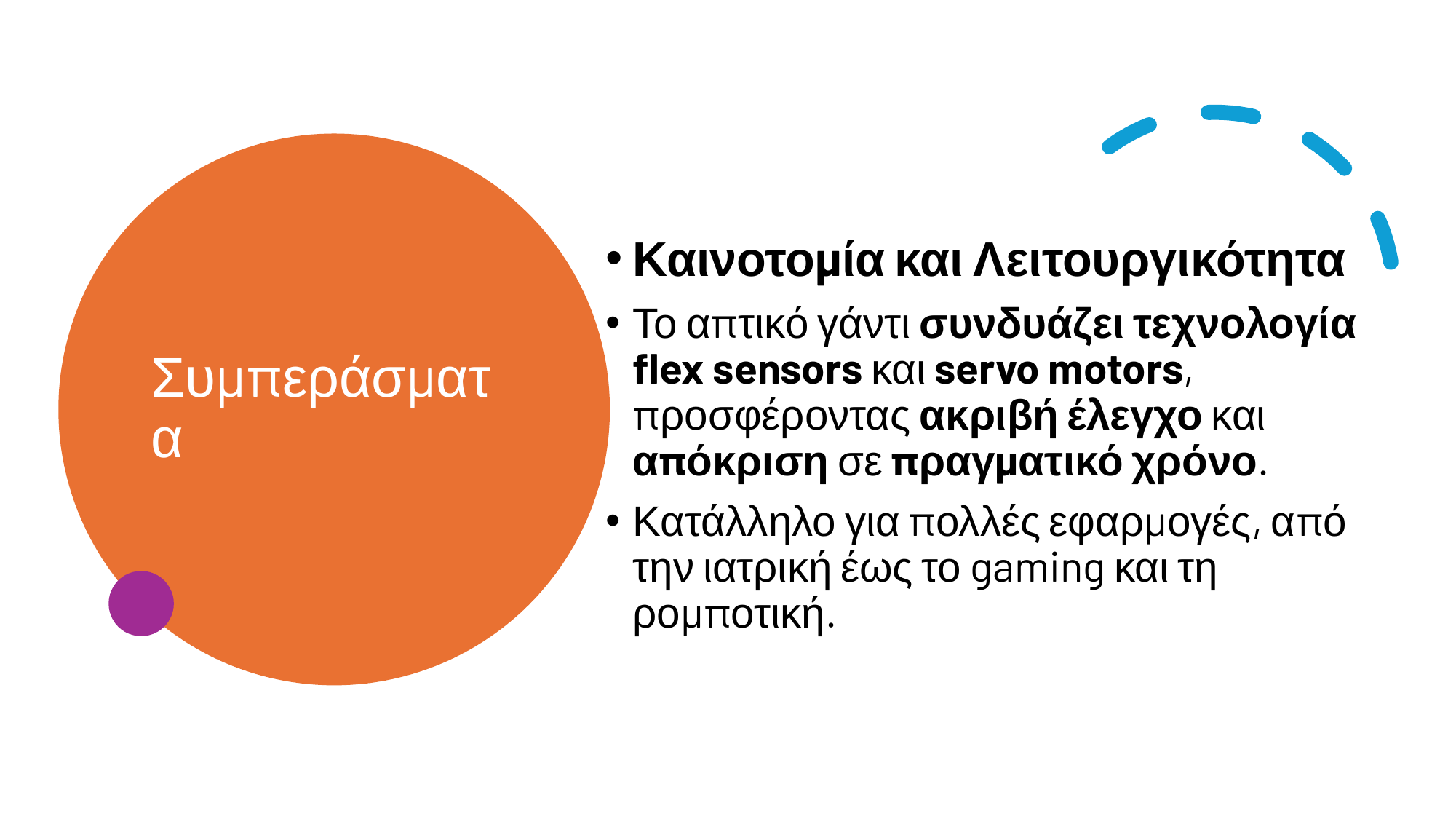

# Συμπεράσματα
Καινοτομία και Λειτουργικότητα
Το απτικό γάντι συνδυάζει τεχνολογία flex sensors και servo motors, προσφέροντας ακριβή έλεγχο και απόκριση σε πραγματικό χρόνο.
Κατάλληλο για πολλές εφαρμογές, από την ιατρική έως το gaming και τη ρομποτική.